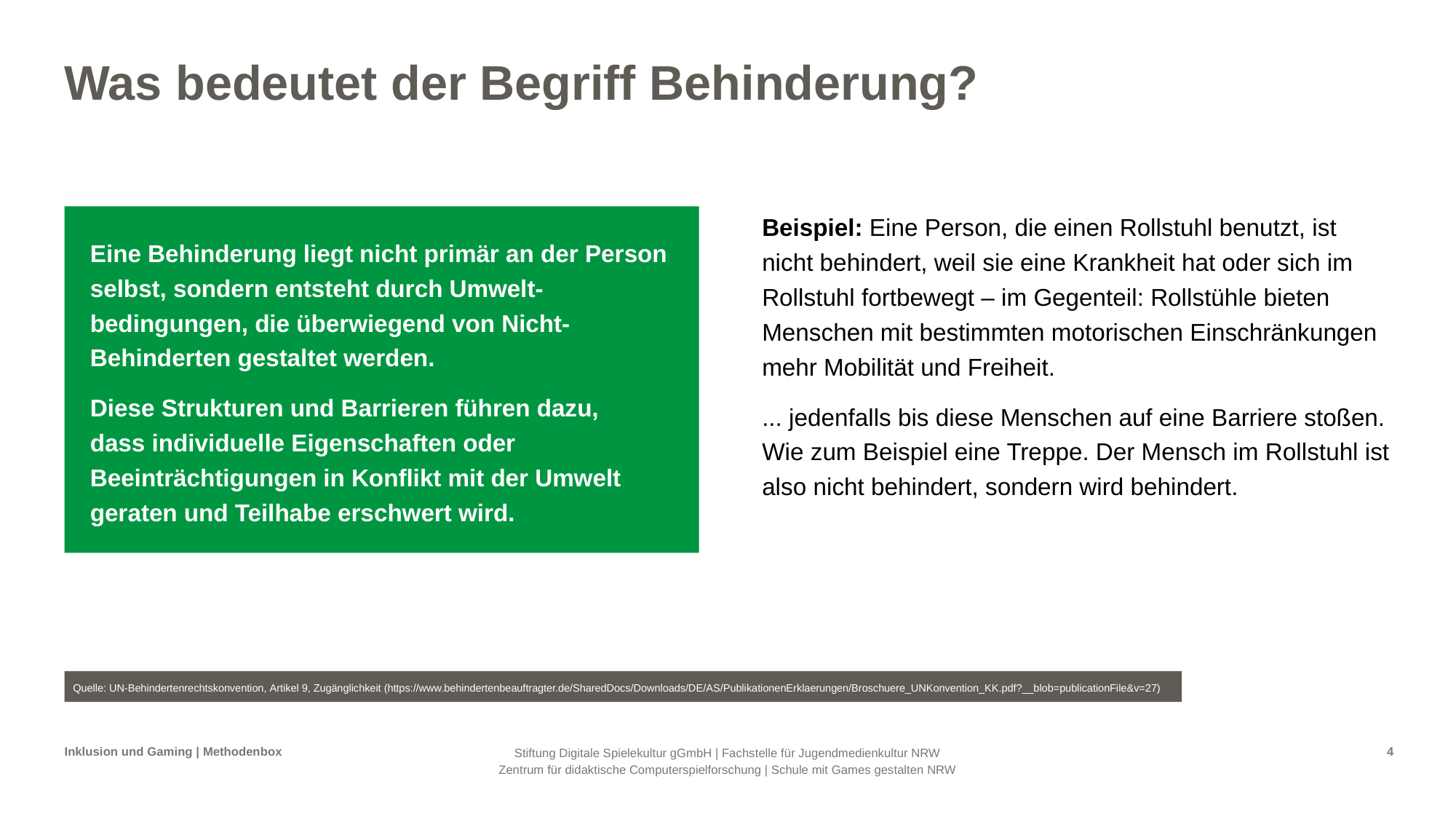

# Was bedeutet der Begriff Behinderung?
Eine Behinderung liegt nicht primär an der Person selbst, sondern entsteht durch Umwelt-bedingungen, die überwiegend von Nicht-Behinderten gestaltet werden.
Diese Strukturen und Barrieren führen dazu,
dass individuelle Eigenschaften oder Beeinträchtigungen in Konflikt mit der Umwelt geraten und Teilhabe erschwert wird.
Beispiel: Eine Person, die einen Rollstuhl benutzt, ist nicht behindert, weil sie eine Krankheit hat oder sich im Rollstuhl fortbewegt – im Gegenteil: Rollstühle bieten Menschen mit bestimmten motorischen Einschränkungen mehr Mobilität und Freiheit.
... jedenfalls bis diese Menschen auf eine Barriere stoßen. Wie zum Beispiel eine Treppe. Der Mensch im Rollstuhl ist also nicht behindert, sondern wird behindert.
Quelle: UN-Behindertenrechtskonvention, Artikel 9, Zugänglichkeit (https://www.behindertenbeauftragter.de/SharedDocs/Downloads/DE/AS/PublikationenErklaerungen/Broschuere_UNKonvention_KK.pdf?__blob=publicationFile&v=27)
Inklusion und Gaming | Methodenbox
4